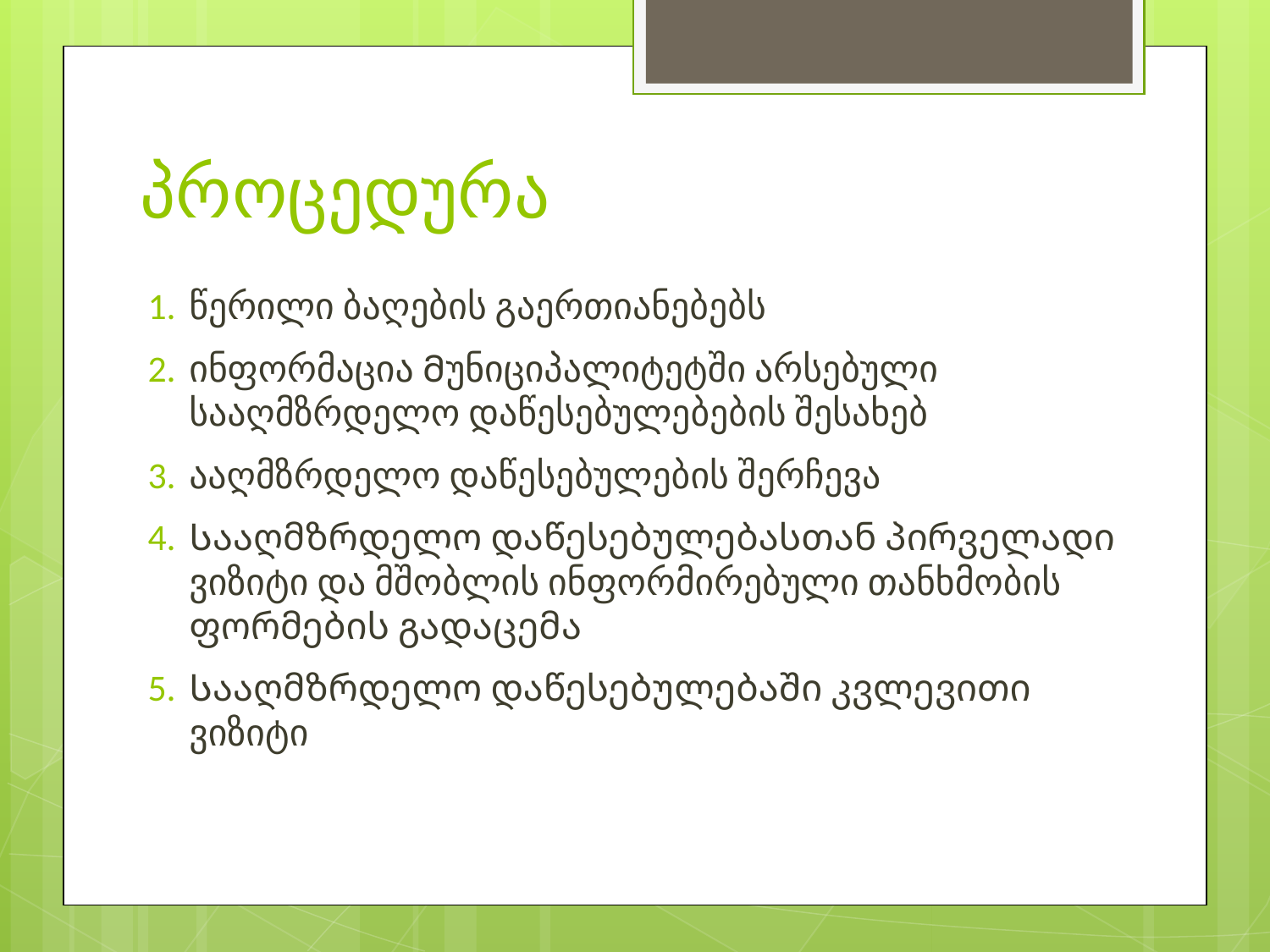

# პროცედურა
წერილი ბაღების გაერთიანებებს
ინფორმაცია Მუნიციპალიტეტში არსებული სააღმზრდელო დაწესებულებების შესახებ
Სააღმზრდელო დაწესებულების შერჩევა
Სააღმზრდელო დაწესებულებასთან პირველადი ვიზიტი და მშობლის ინფორმირებული თანხმობის ფორმების გადაცემა
Სააღმზრდელო დაწესებულებაში კვლევითი ვიზიტი